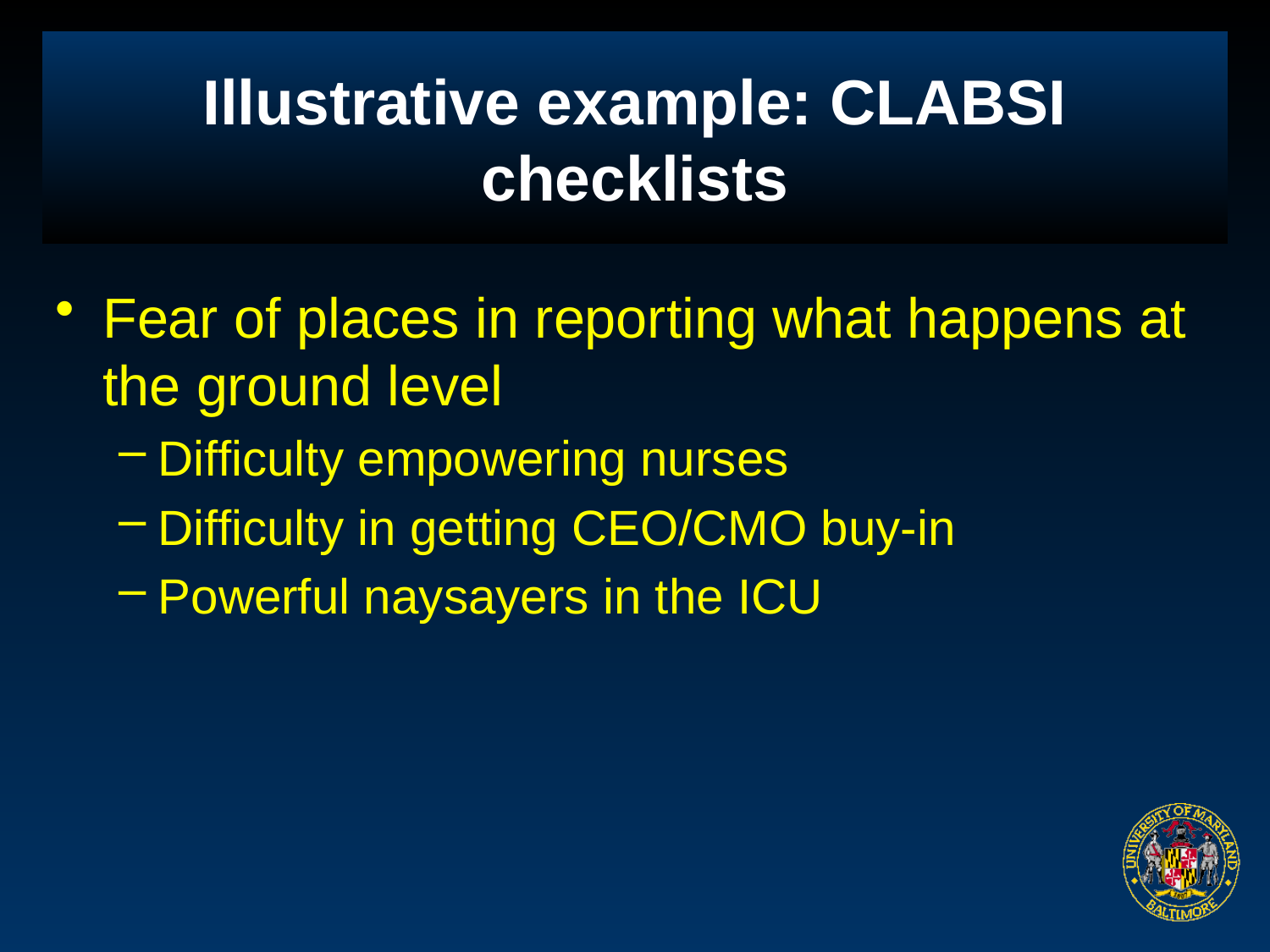

# Illustrative example: CLABSI checklists
Fear of places in reporting what happens at the ground level
Difficulty empowering nurses
Difficulty in getting CEO/CMO buy-in
Powerful naysayers in the ICU